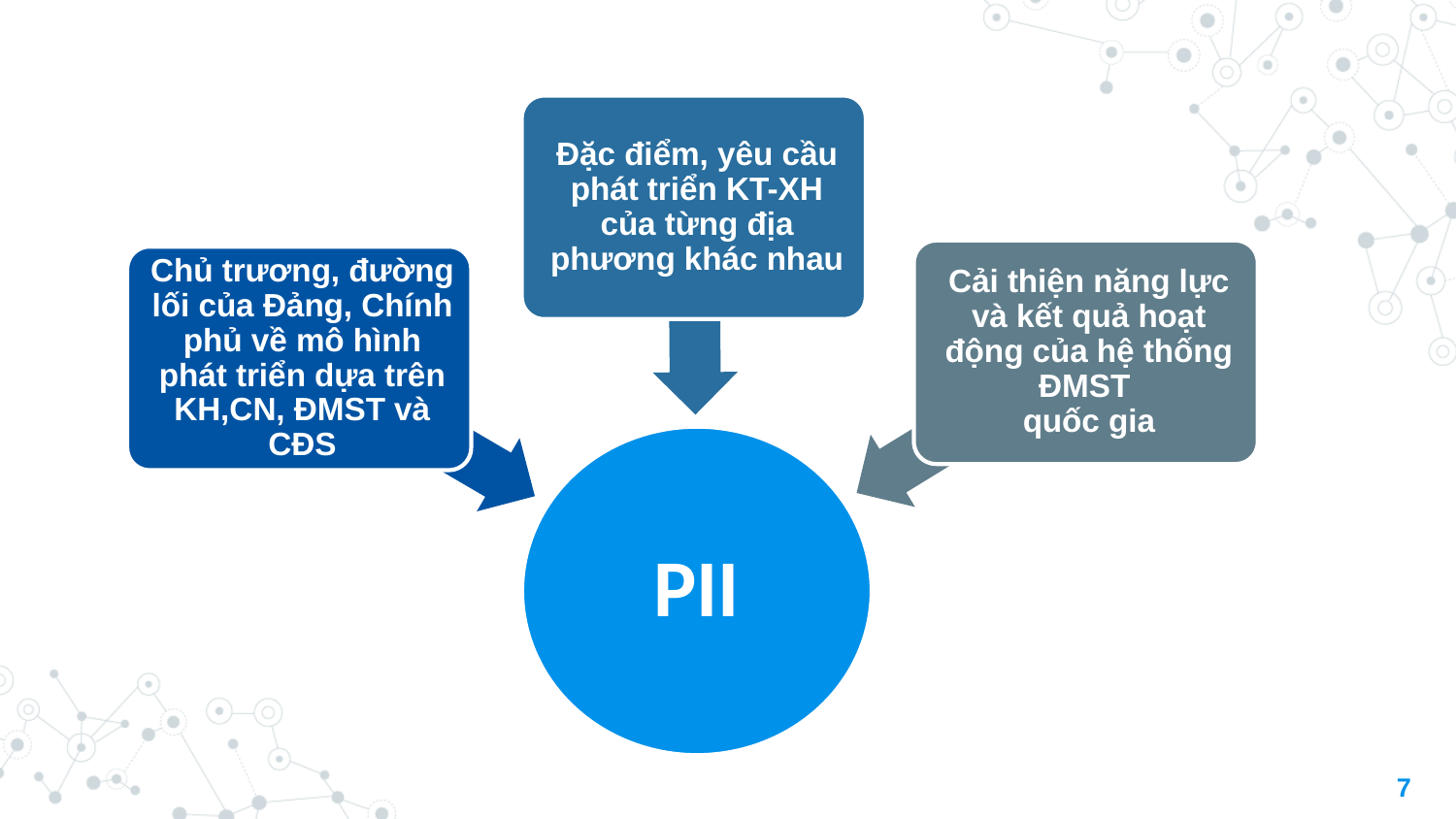

PII
Chủ trương, đường lối của Đảng, Chính phủ về mô hình phát triển dựa trên KH,CN, ĐMST và CĐS
Đặc điểm, yêu cầu phát triển KT-XH của từng địa phương khác nhau
Cải thiện năng lực và kết quả hoạt động của hệ thống ĐMST
quốc gia
7